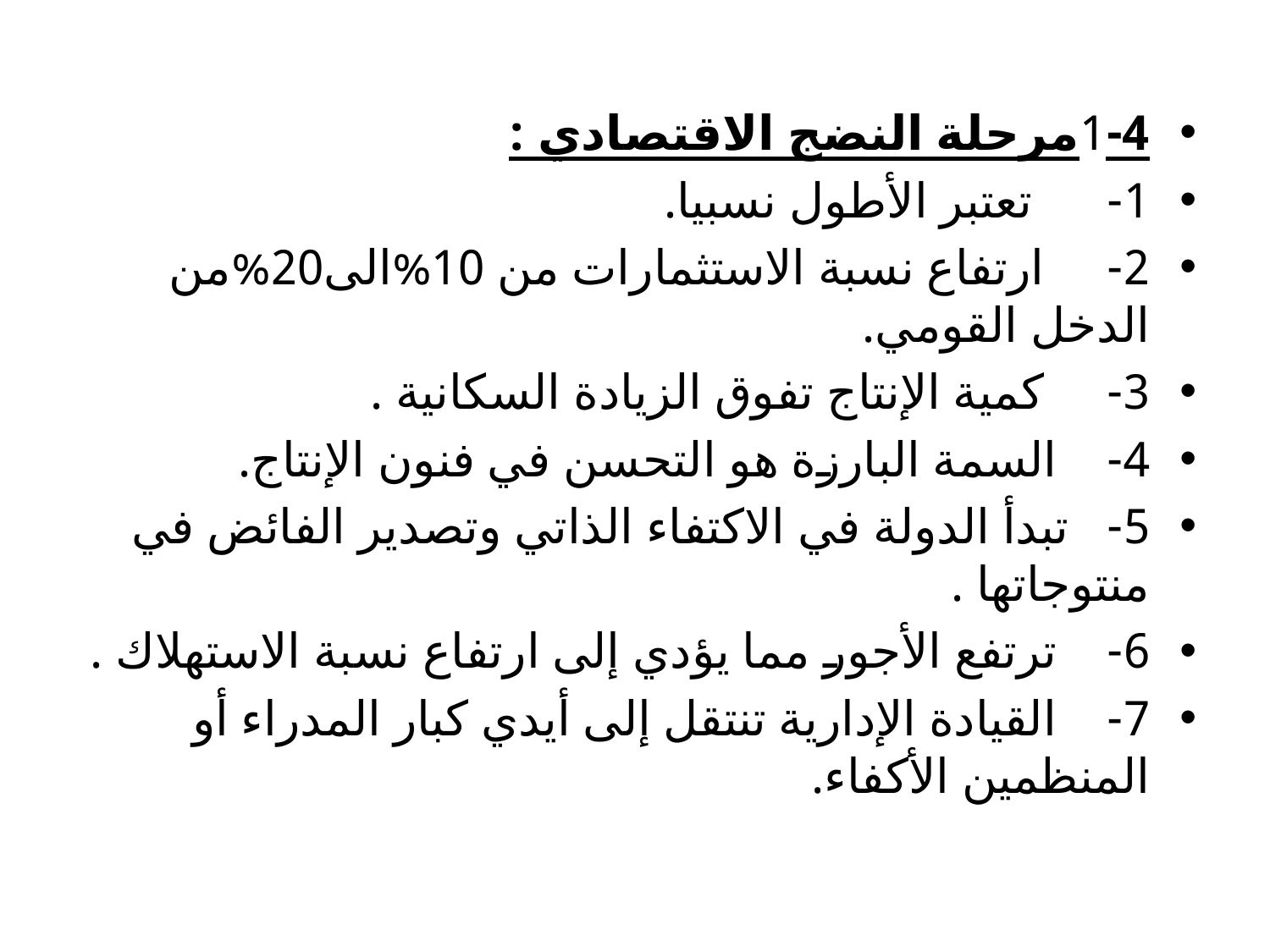

1-4مرحلة النضج الاقتصادي :
1-      تعتبر الأطول نسبيا.
2-     ارتفاع نسبة الاستثمارات من 10%الى20%من الدخل القومي.
3-     كمية الإنتاج تفوق الزيادة السكانية .
4-    السمة البارزة هو التحسن في فنون الإنتاج.
5-   تبدأ الدولة في الاكتفاء الذاتي وتصدير الفائض في منتوجاتها .
6-    ترتفع الأجور مما يؤدي إلى ارتفاع نسبة الاستهلاك .
7-    القيادة الإدارية تنتقل إلى أيدي كبار المدراء أو المنظمين الأكفاء.